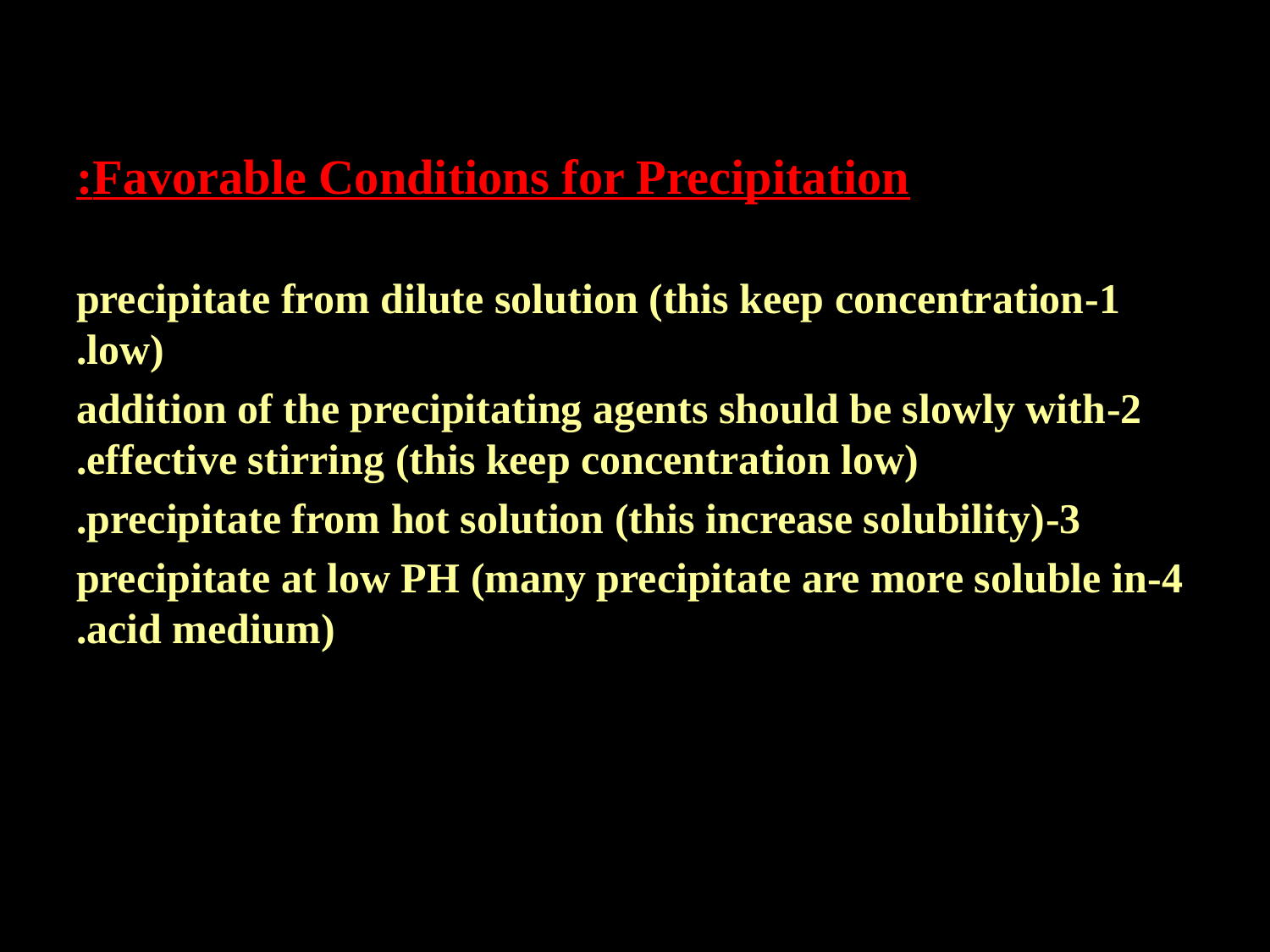

#

Favorable Conditions for Precipitation:

1-precipitate from dilute solution (this keep concentration low).
2-addition of the precipitating agents should be slowly with effective stirring (this keep concentration low).
3-precipitate from hot solution (this increase solubility).
4-precipitate at low PH (many precipitate are more soluble in acid medium).